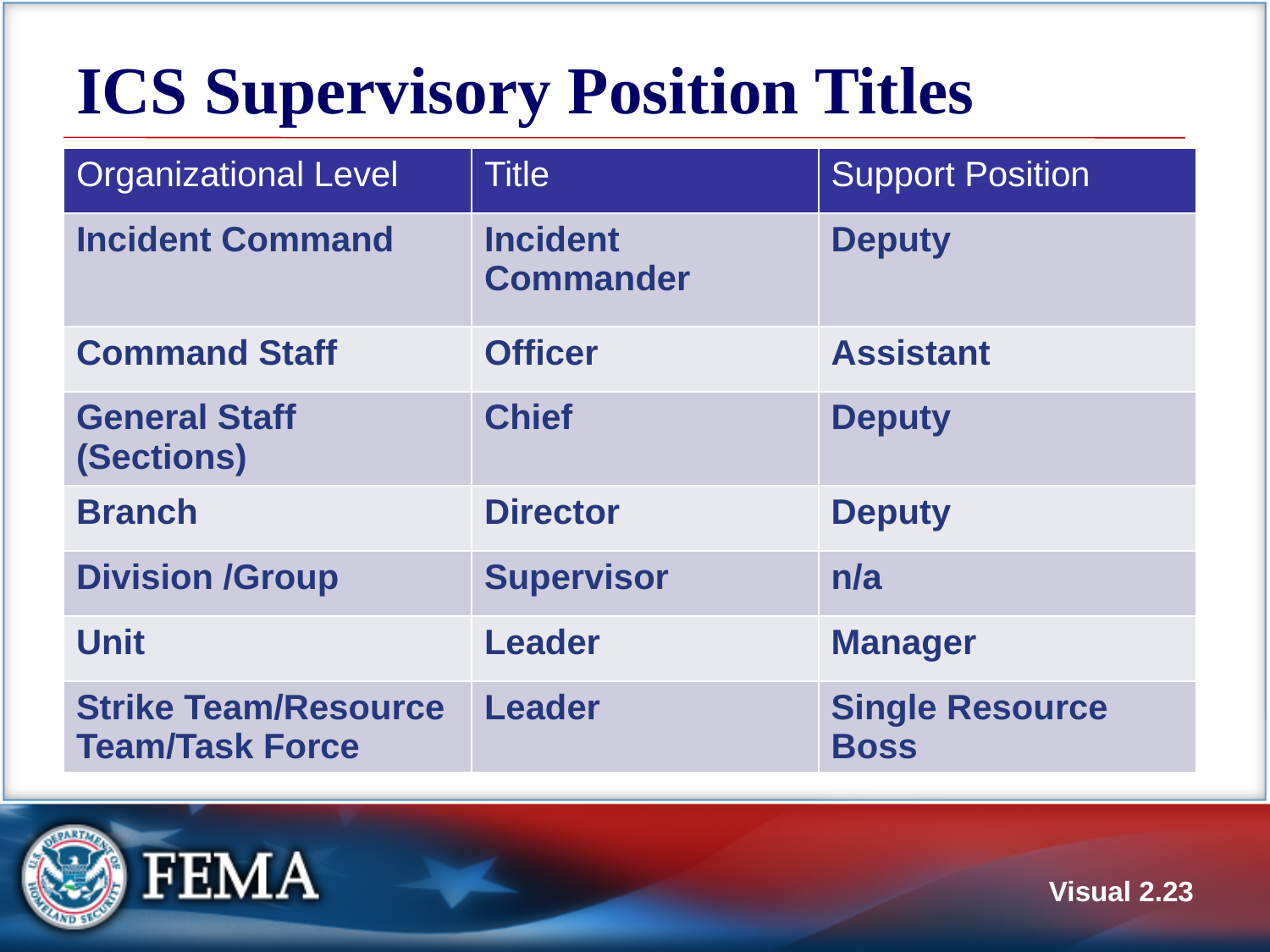

# ICS Supervisory Position Titles
| Organizational Level | Title | Support Position |
| --- | --- | --- |
| Incident Command | Incident Commander | Deputy |
| Command Staff | Officer | Assistant |
| General Staff (Sections) | Chief | Deputy |
| Branch | Director | Deputy |
| Division /Group | Supervisor | n/a |
| Unit | Leader | Manager |
| Strike Team/Resource Team/Task Force | Leader | Single Resource Boss |
Visual 2.23